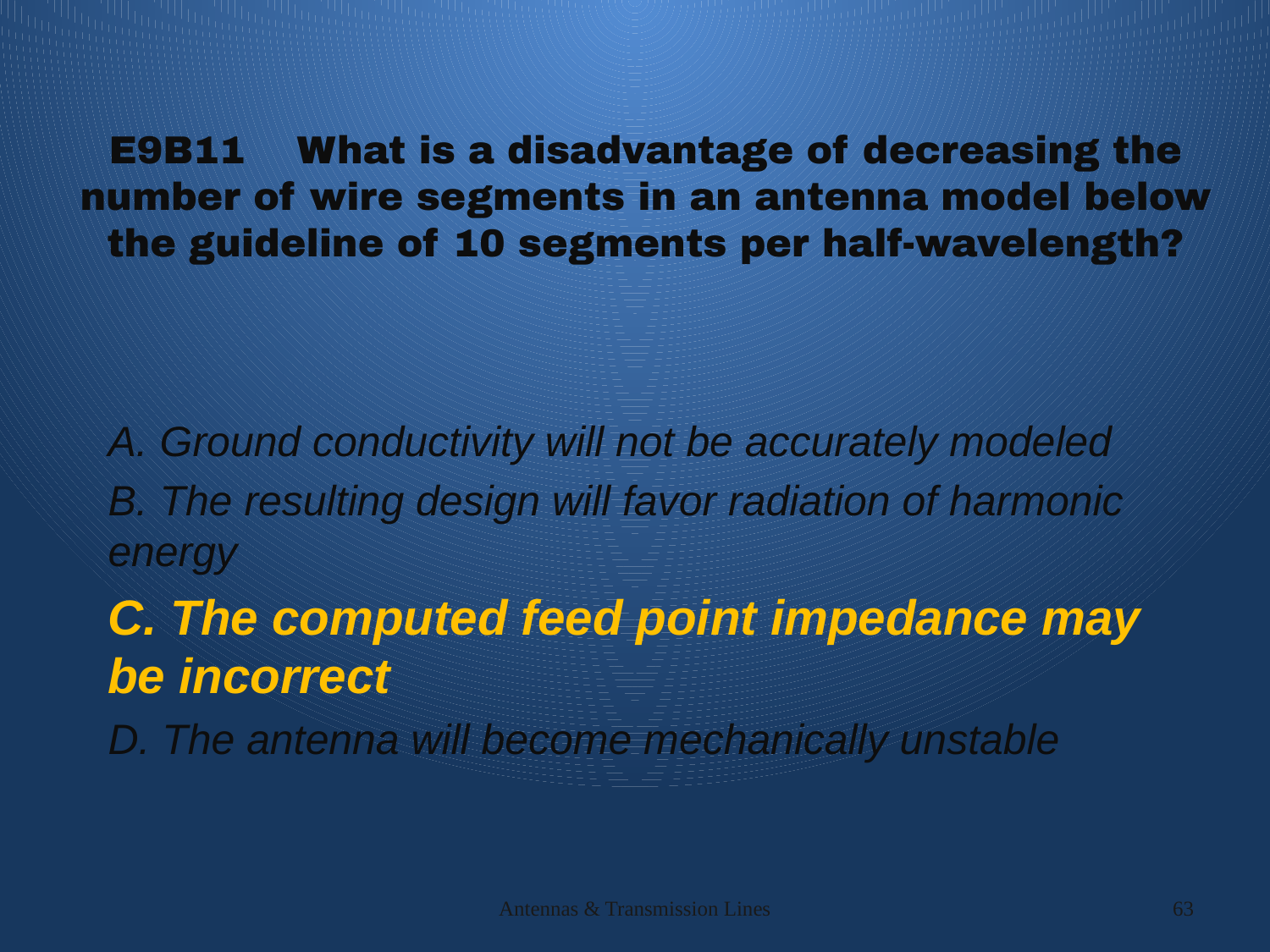

# E9B11    What is a disadvantage of decreasing the number of wire segments in an antenna model below the guideline of 10 segments per half-wavelength?

A. Ground conductivity will not be accurately modeled
B. The resulting design will favor radiation of harmonic energy
C. The computed feed point impedance may be incorrect
D. The antenna will become mechanically unstable
Antennas & Transmission Lines
63